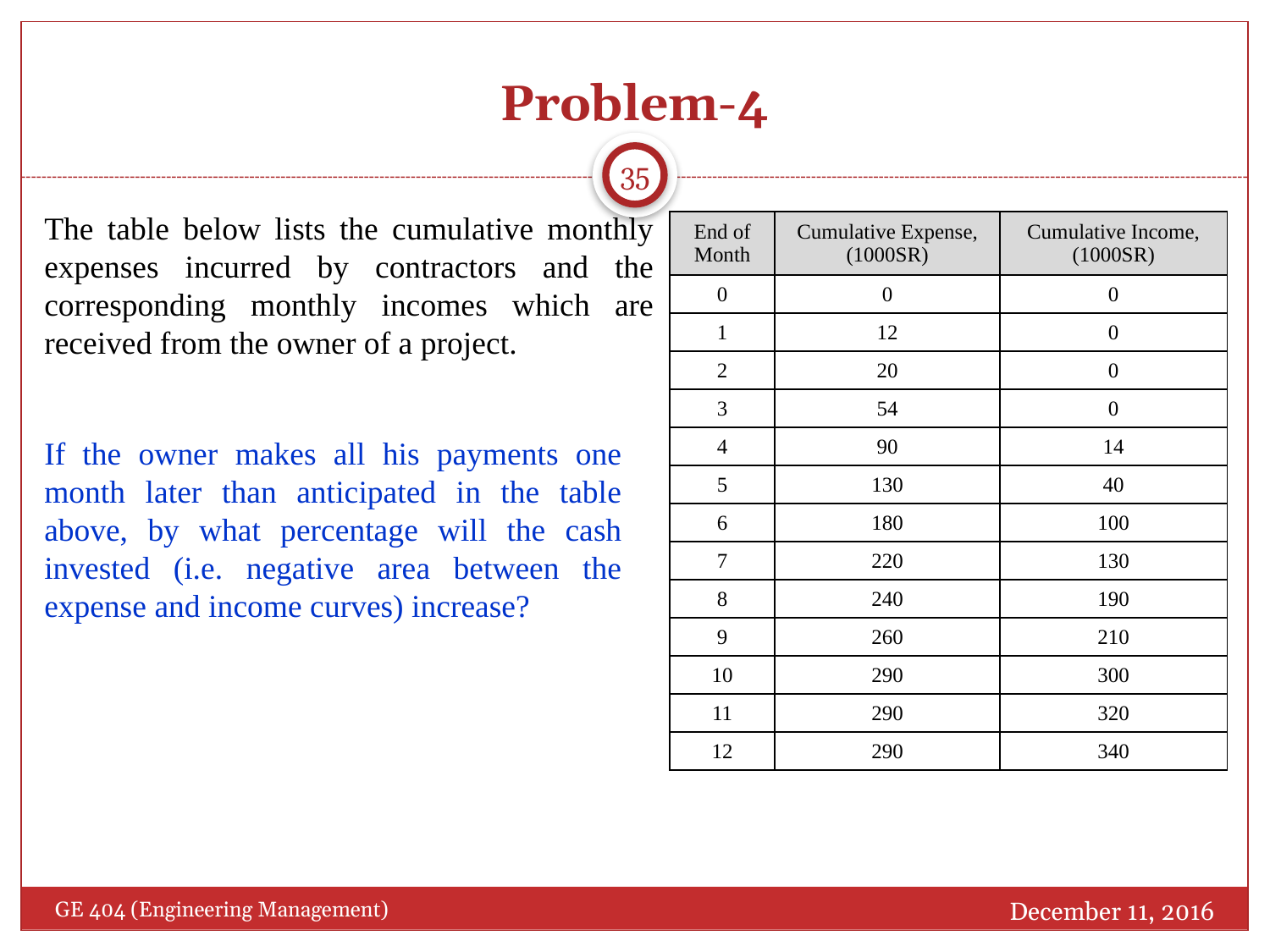

# Problem-4
35
The table below lists the cumulative monthly expenses incurred by contractors and the corresponding monthly incomes which are received from the owner of a project.
| End of Month | Cumulative Expense, (1000SR) | Cumulative Income, (1000SR) |
| --- | --- | --- |
| 0 | 0 | 0 |
| 1 | 12 | 0 |
| 2 | 20 | 0 |
| 3 | 54 | 0 |
| 4 | 90 | 14 |
| 5 | 130 | 40 |
| 6 | 180 | 100 |
| 7 | 220 | 130 |
| 8 | 240 | 190 |
| 9 | 260 | 210 |
| 10 | 290 | 300 |
| 11 | 290 | 320 |
| 12 | 290 | 340 |
If the owner makes all his payments one month later than anticipated in the table above, by what percentage will the cash invested (i.e. negative area between the expense and income curves) increase?
December 11, 2016
GE 404 (Engineering Management)